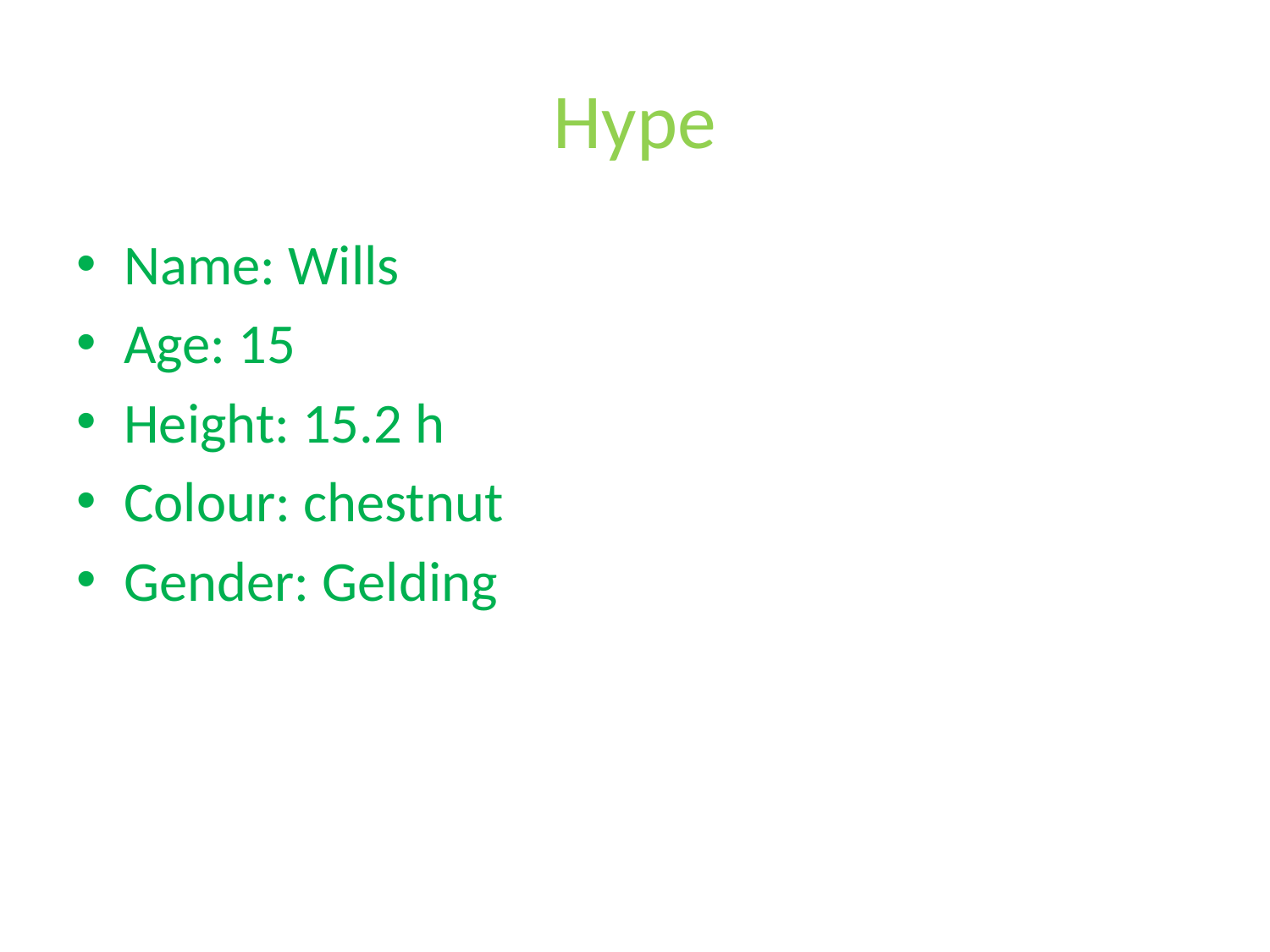

# Hype
Name: Wills
Age: 15
Height: 15.2 h
Colour: chestnut
Gender: Gelding